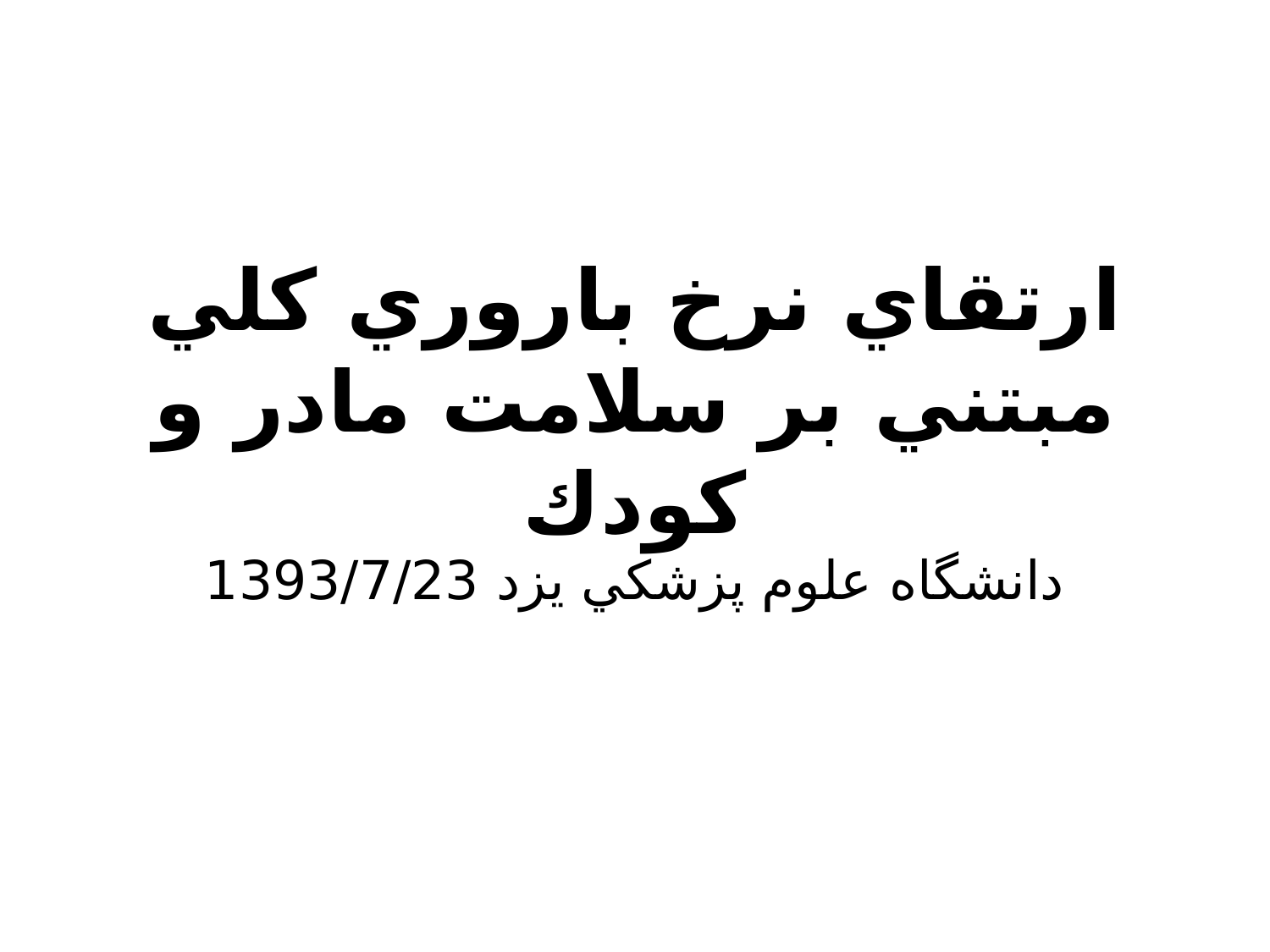

# ارتقاي نرخ باروري كلي مبتني بر سلامت مادر و كودك
دانشگاه علوم پزشكي یزد 1393/7/23